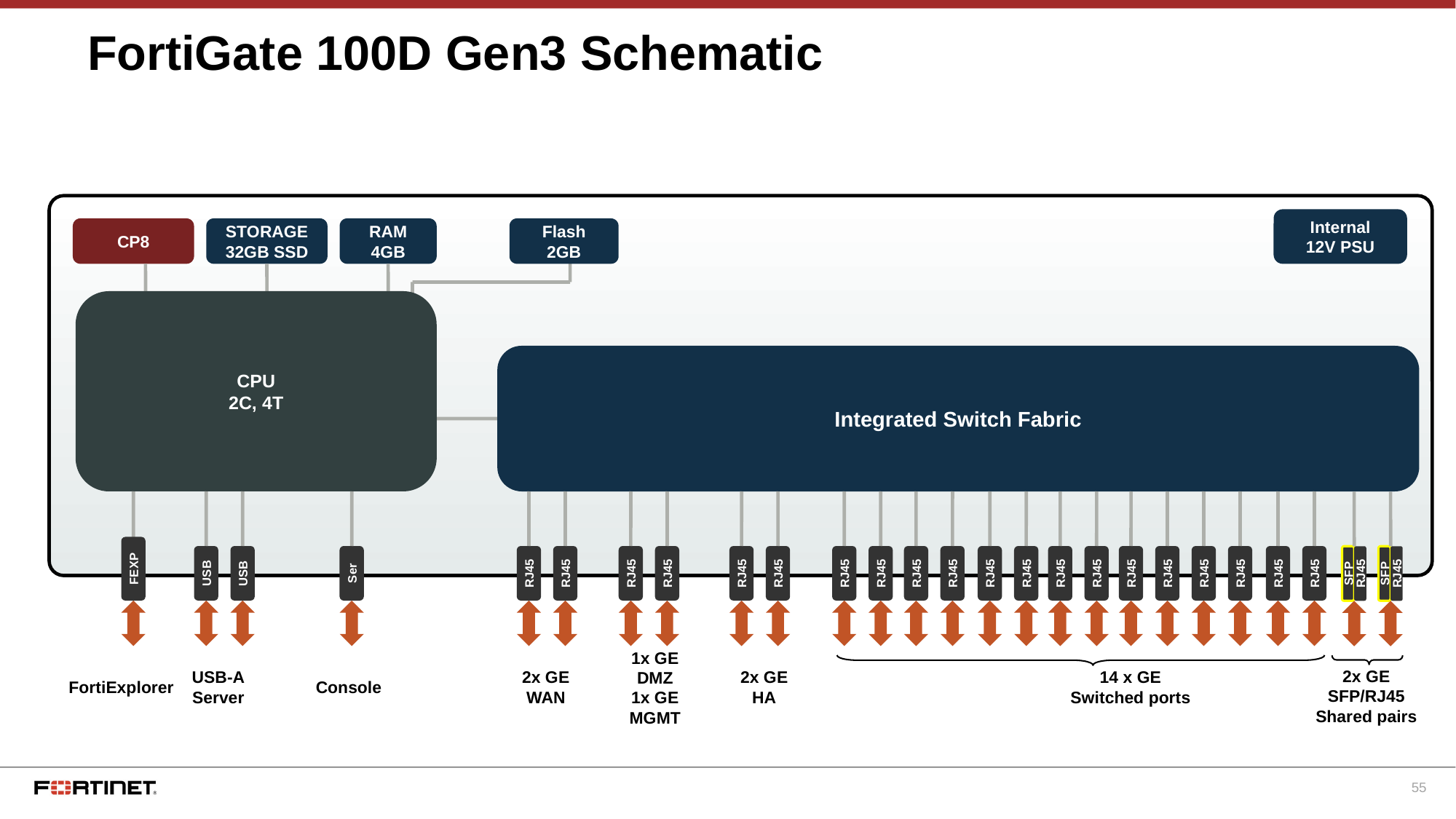

# FortiGate 100D Gen3 Schematic

Internal
12V PSU
CP8
STORAGE
32GB SSD
RAM
4GB
Flash
2GB

CPU
2C, 4T
Integrated Switch Fabric

FEXP
USB
Ser
RJ45
RJ45
RJ45
RJ45
RJ45
RJ45
RJ45
RJ45
RJ45
RJ45
RJ45
RJ45
RJ45
RJ45
RJ45
RJ45
RJ45
RJ45
RJ45
RJ45
USB
SFP
RJ45
SFP
RJ45

1x GE
DMZ
1x GE
MGMT
2x GE
SFP/RJ45
Shared pairs
USB-A
Server
2x GE
WAN
2x GE
HA
14 x GE
Switched ports
FortiExplorer
Console